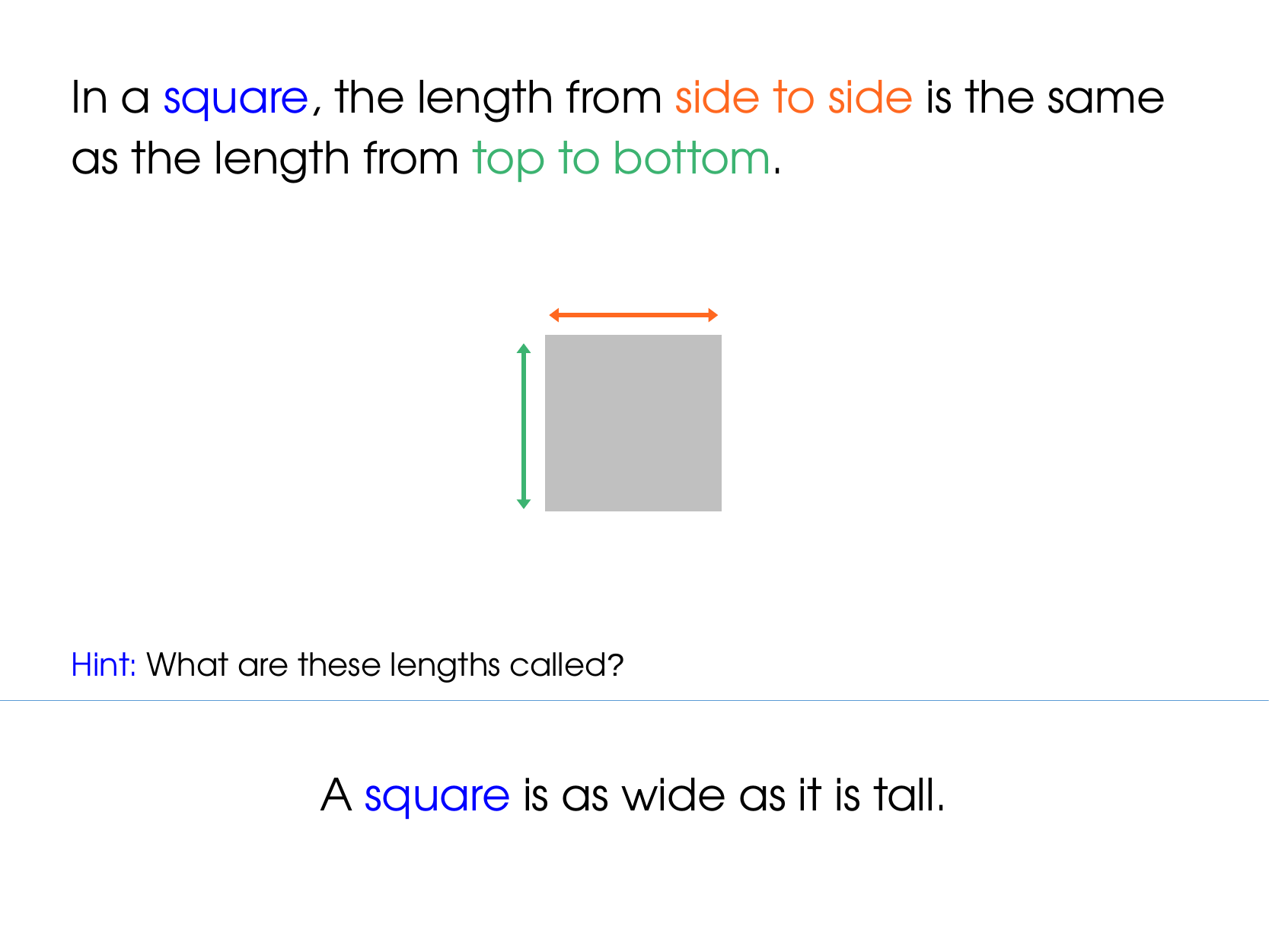

In a square, the length from side to side is the same
as the length from top to bottom.

Hint: What are these lengths called?
A square is as wide as it is tall.